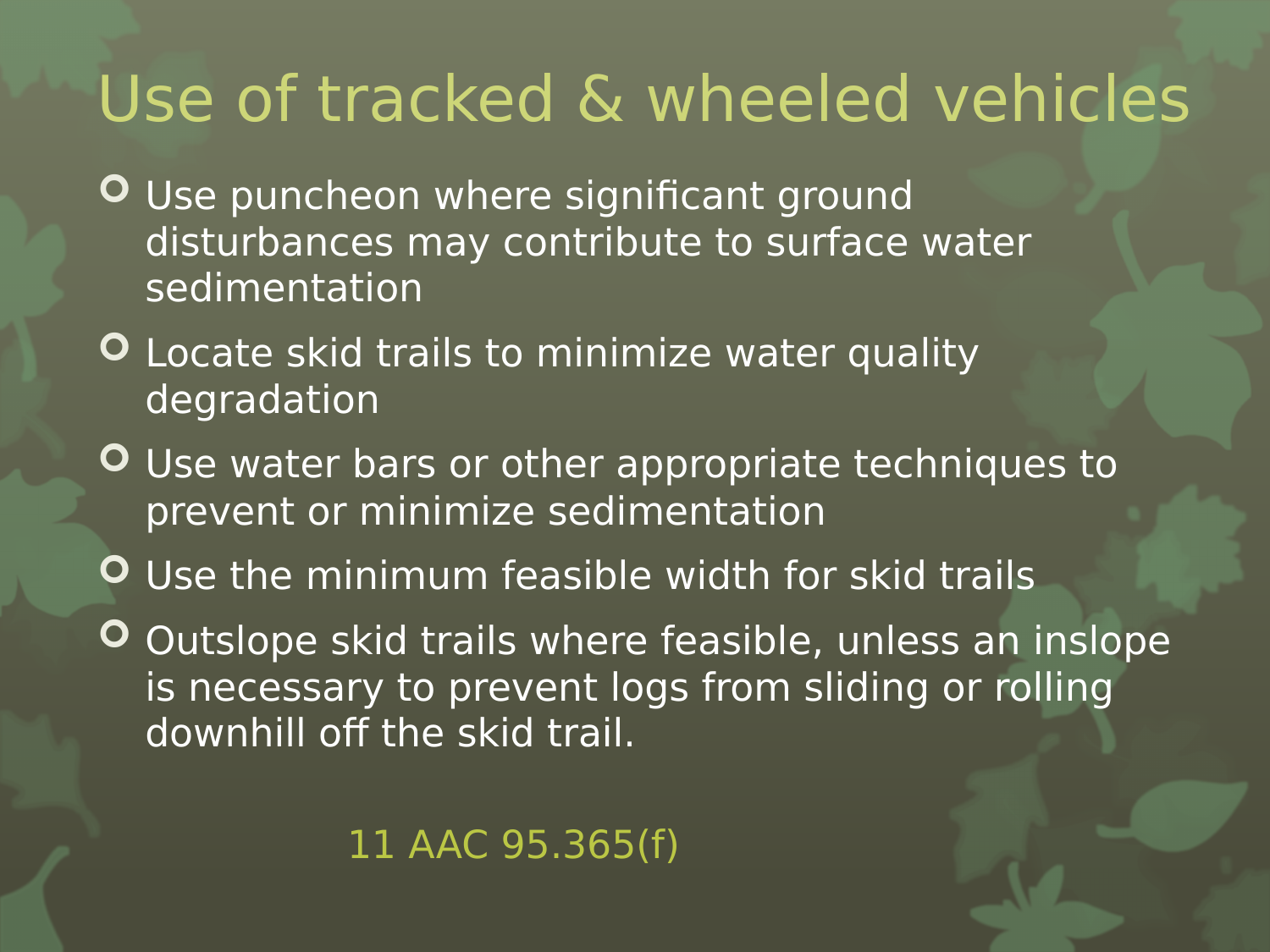

# Use of tracked & wheeled vehicles
Use puncheon where significant ground disturbances may contribute to surface water sedimentation
Locate skid trails to minimize water quality degradation
Use water bars or other appropriate techniques to prevent or minimize sedimentation
Use the minimum feasible width for skid trails
Outslope skid trails where feasible, unless an inslope is necessary to prevent logs from sliding or rolling downhill off the skid trail.
									          11 AAC 95.365(f)